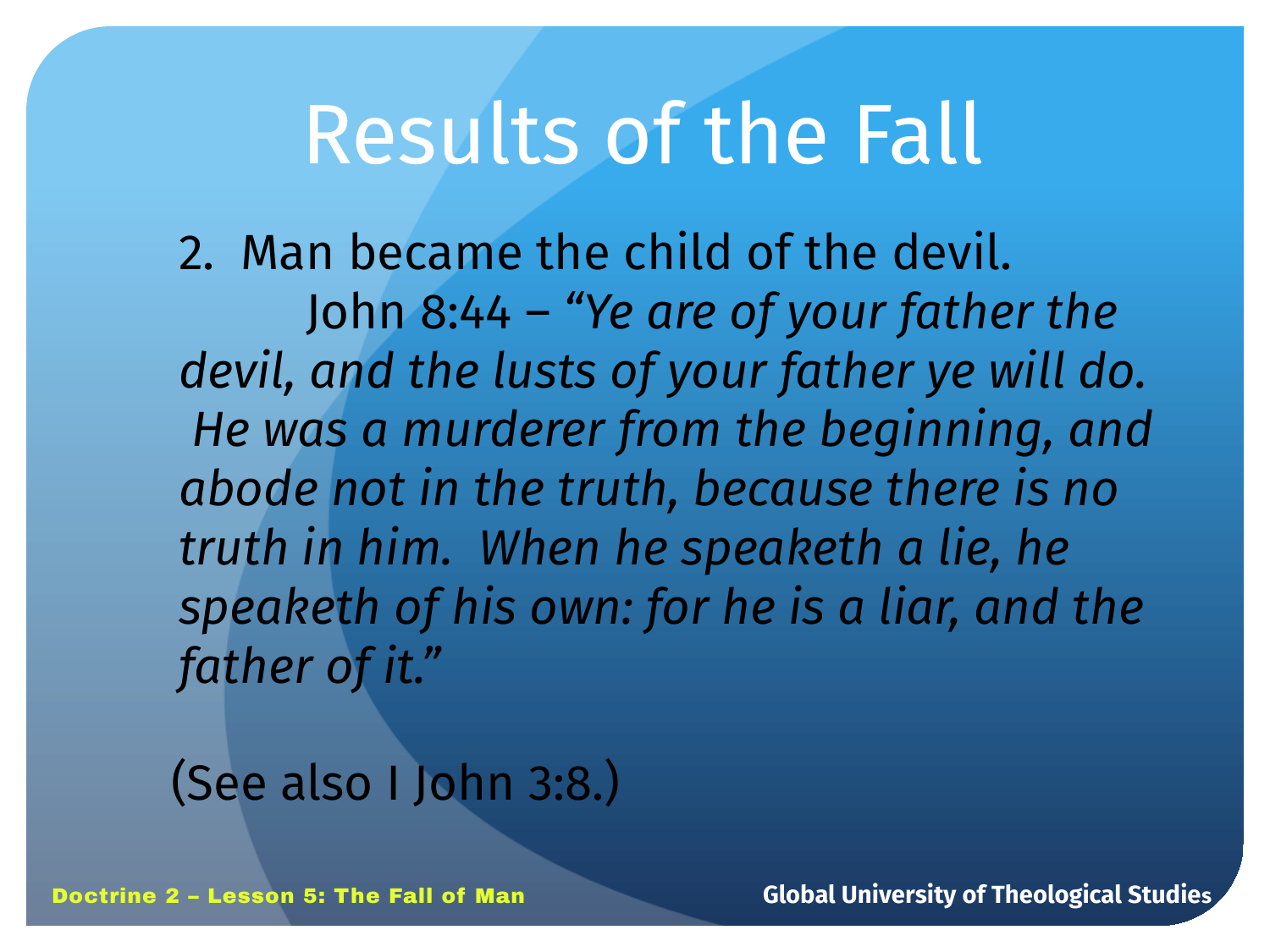

Results of the Fall
2.  Man became the child of the devil.
	John 8:44 – “Ye are of your father the devil, and the lusts of your father ye will do.  He was a murderer from the beginning, and abode not in the truth, because there is no truth in him.  When he speaketh a lie, he speaketh of his own: for he is a liar, and the father of it.”
(See also I John 3:8.)
Doctrine 2 – Lesson 5: The Fall of Man                               Global University of Theological Studies